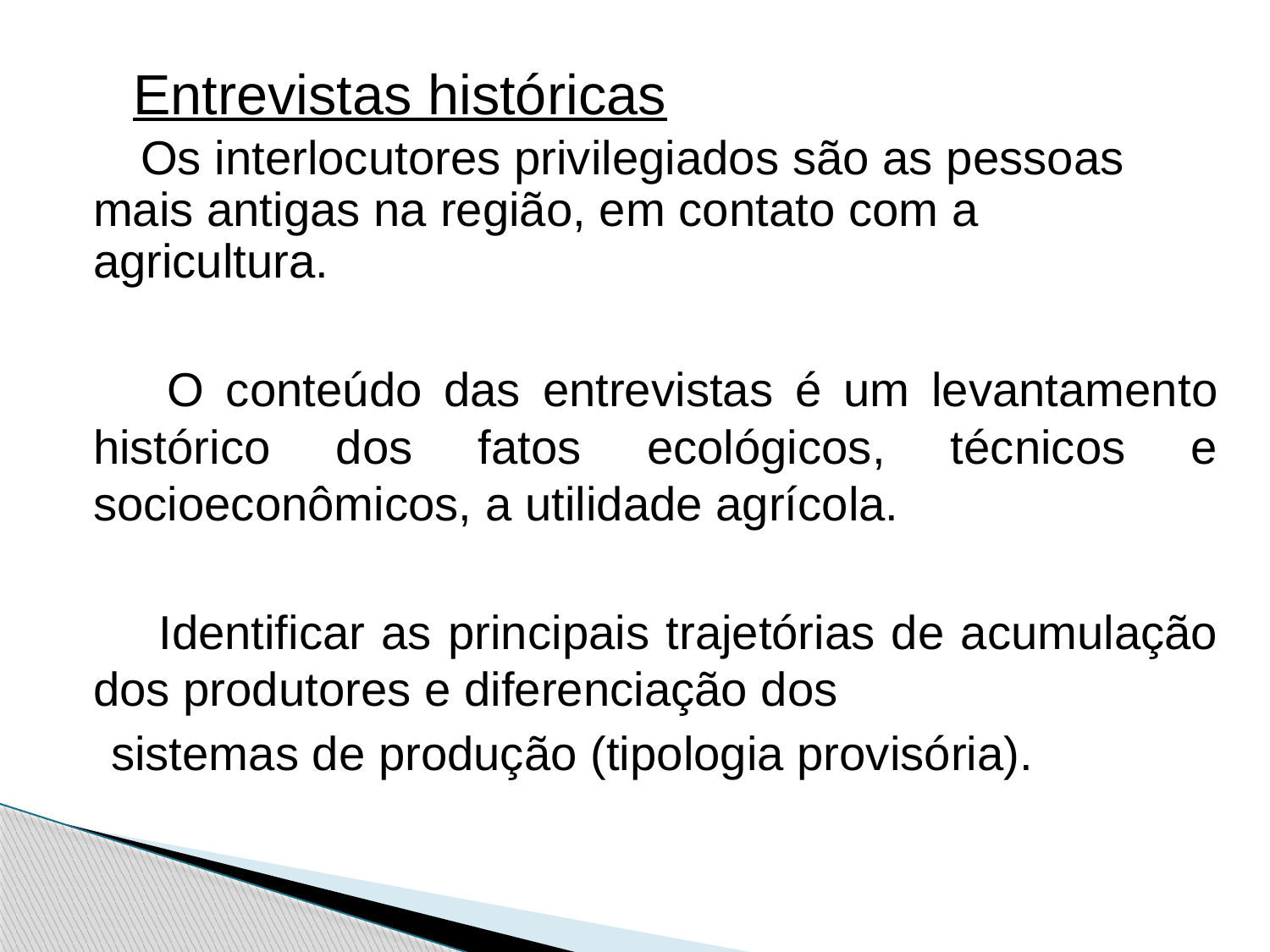

Entrevistas históricas
	    Os interlocutores privilegiados são as pessoas mais antigas na região, em contato com a agricultura.

     O conteúdo das entrevistas é um levantamento histórico dos fatos ecológicos, técnicos e socioeconômicos, a utilidade agrícola.

	    Identificar as principais trajetórias de acumulação dos produtores e diferenciação dos
    sistemas de produção (tipologia provisória).